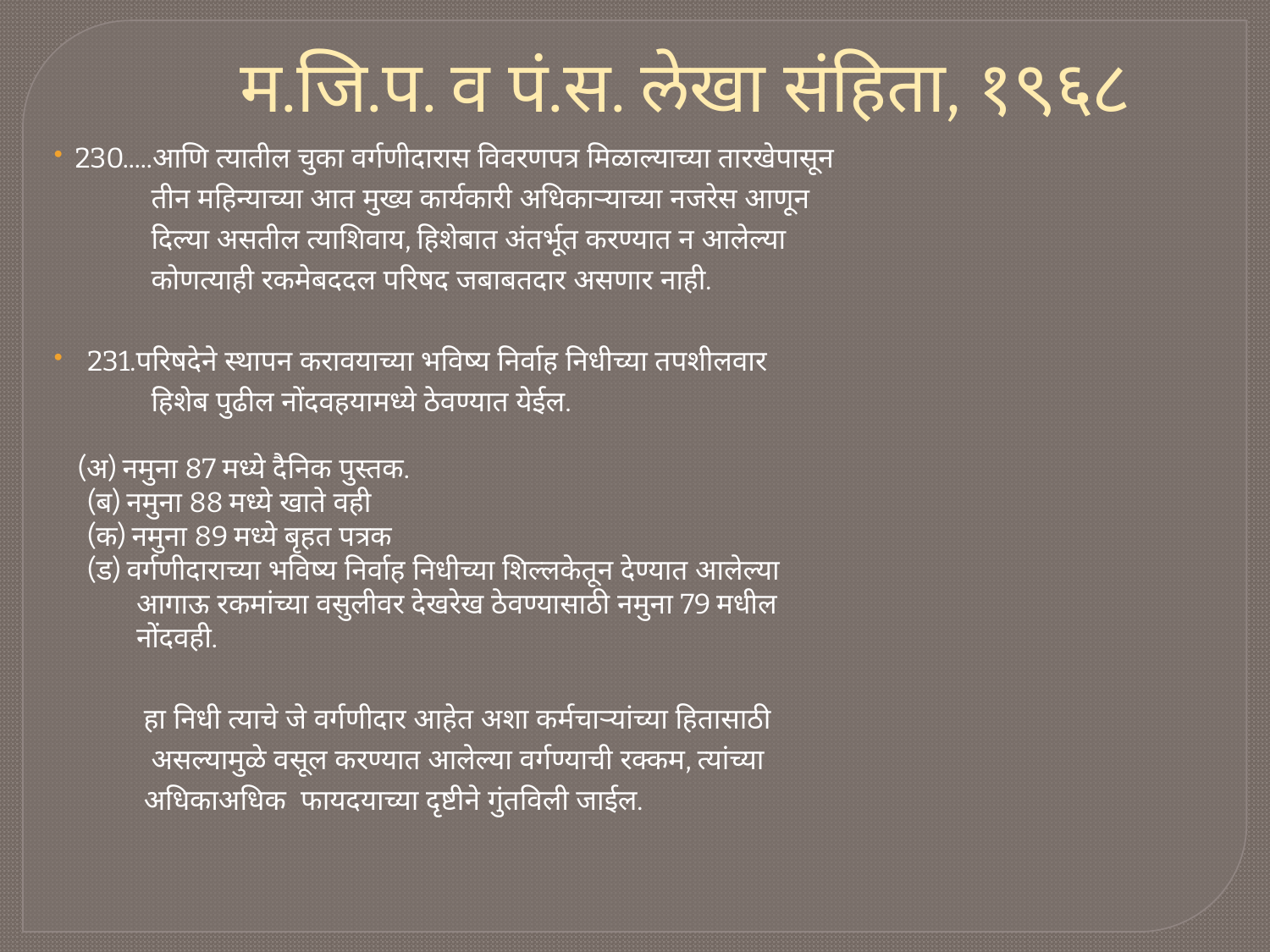

म.जि.प. व पं.स. लेखा संहिता, १९६८
230.....आणि त्यातील चुका वर्गणीदारास विवरणपत्र मिळाल्याच्या तारखेपासून
             तीन महिन्याच्या आत मुख्य कार्यकारी अधिकाऱ्याच्या नजरेस आणून
             दिल्या असतील त्याशिवाय, हिशेबात अंतर्भूत करण्यात न आलेल्या
             कोणत्याही रकमेबददल परिषद जबाबतदार असणार नाही.

231.परिषदेने स्थापन करावयाच्या भविष्य निर्वाह निधीच्या तपशीलवार
             हिशेब पुढील नोंदवहयामध्ये ठेवण्यात येईल.

    (अ) नमुना 87 मध्ये दैनिक पुस्तक.
	(ब) नमुना 88 मध्ये खाते वही
	(क) नमुना 89 मध्ये बृहत पत्रक
	(ड) वर्गणीदाराच्या भविष्य निर्वाह निधीच्या शिल्लकेतून देण्यात आलेल्या
           आगाऊ रकमांच्या वसुलीवर देखरेख ठेवण्यासाठी नमुना 79 मधील
           नोंदवही.

            हा निधी त्याचे जे वर्गणीदार आहेत अशा कर्मचाऱ्यांच्या हितासाठी
             असल्यामुळे वसूल करण्यात आलेल्या वर्गण्याची रक्कम, त्यांच्या
            अधिकाअधिक  फायदयाच्या दृष्टीने गुंतविली जाईल.